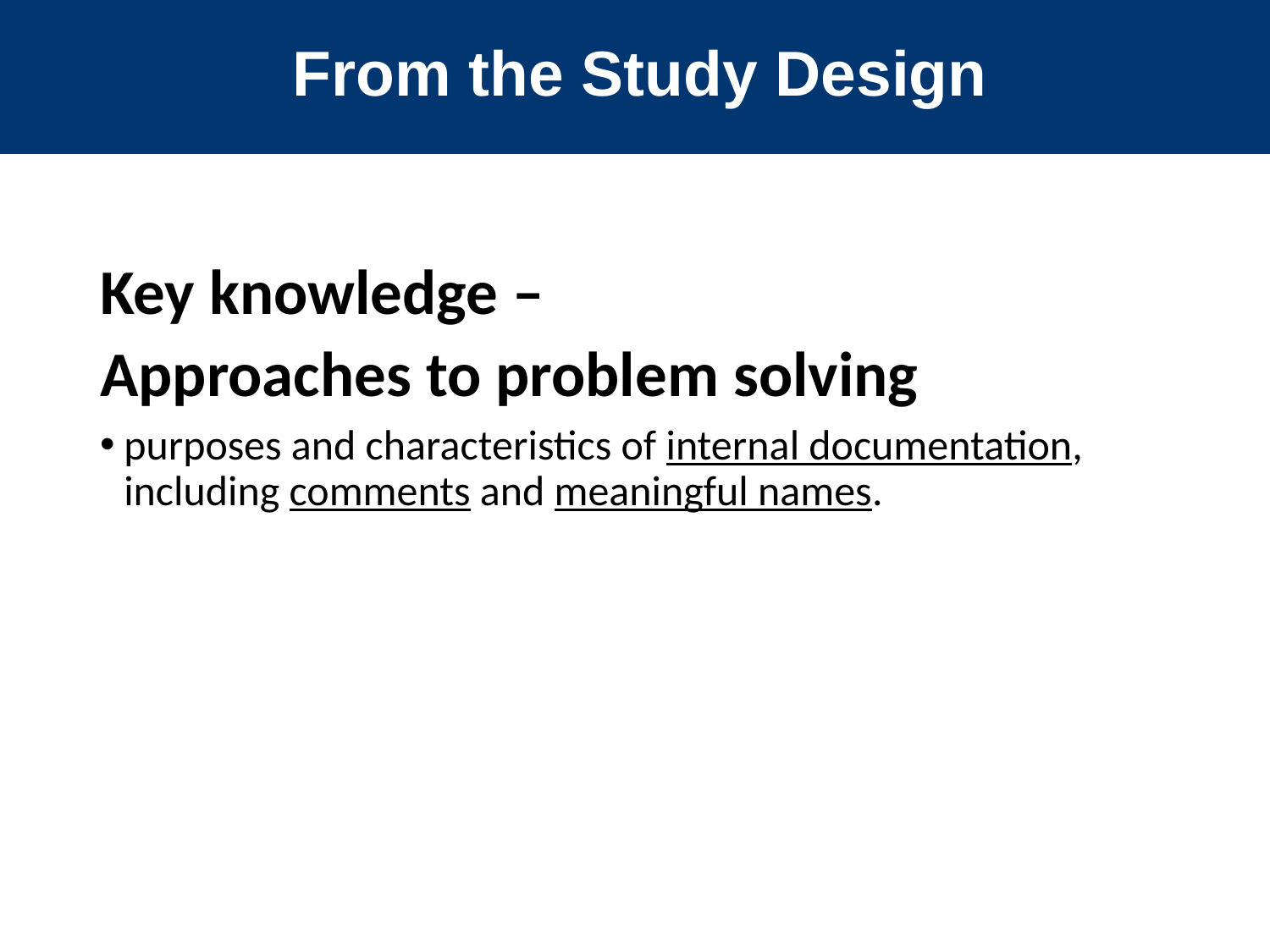

From the Study Design
Key knowledge –
Approaches to problem solving
purposes and characteristics of internal documentation, including comments and meaningful names.